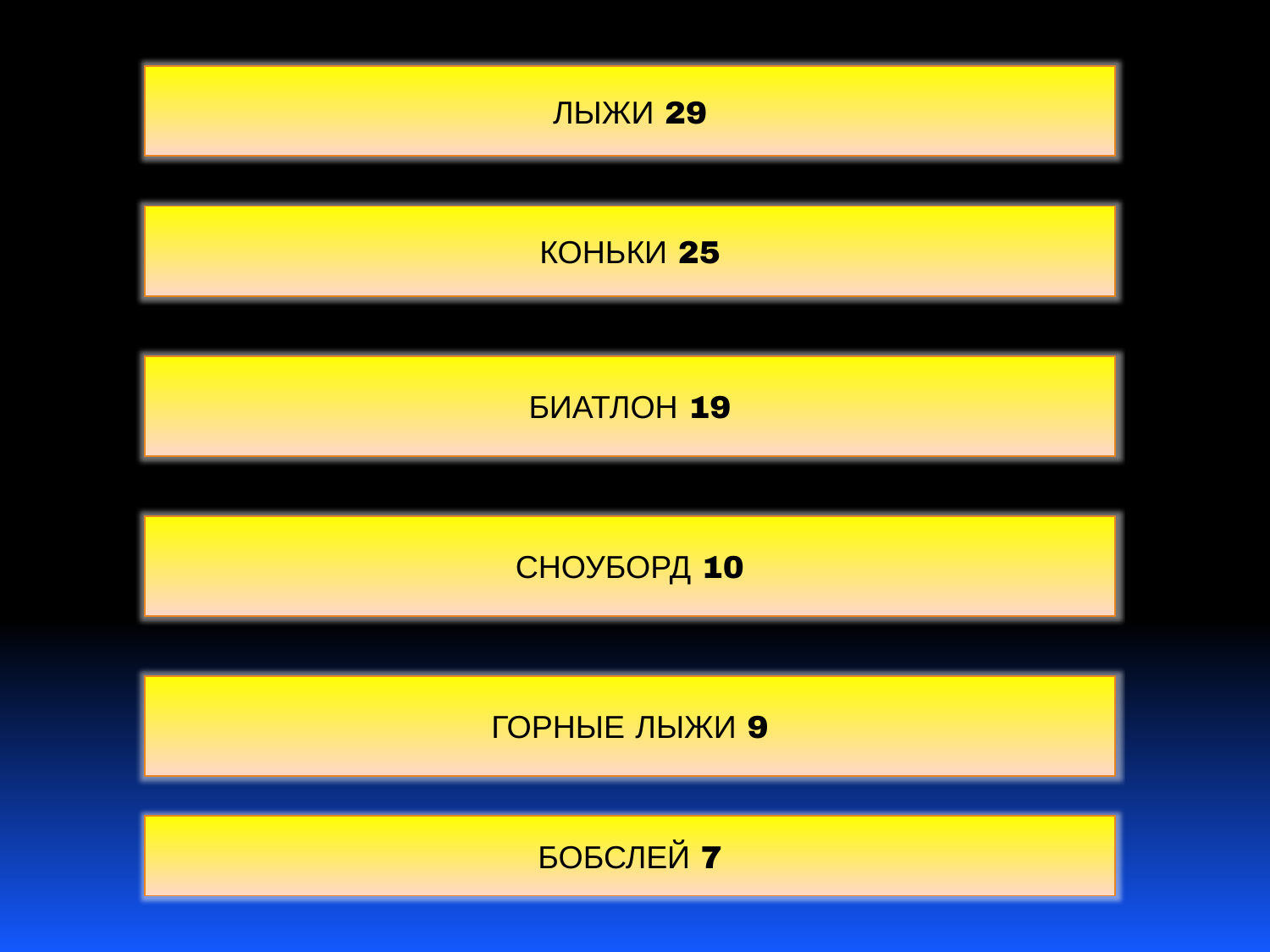

ЛЫЖИ 29
КОНЬКИ 25
БИАТЛОН 19
СНОУБОРД 10
ГОРНЫЕ ЛЫЖИ 9
БОБСЛЕЙ 7